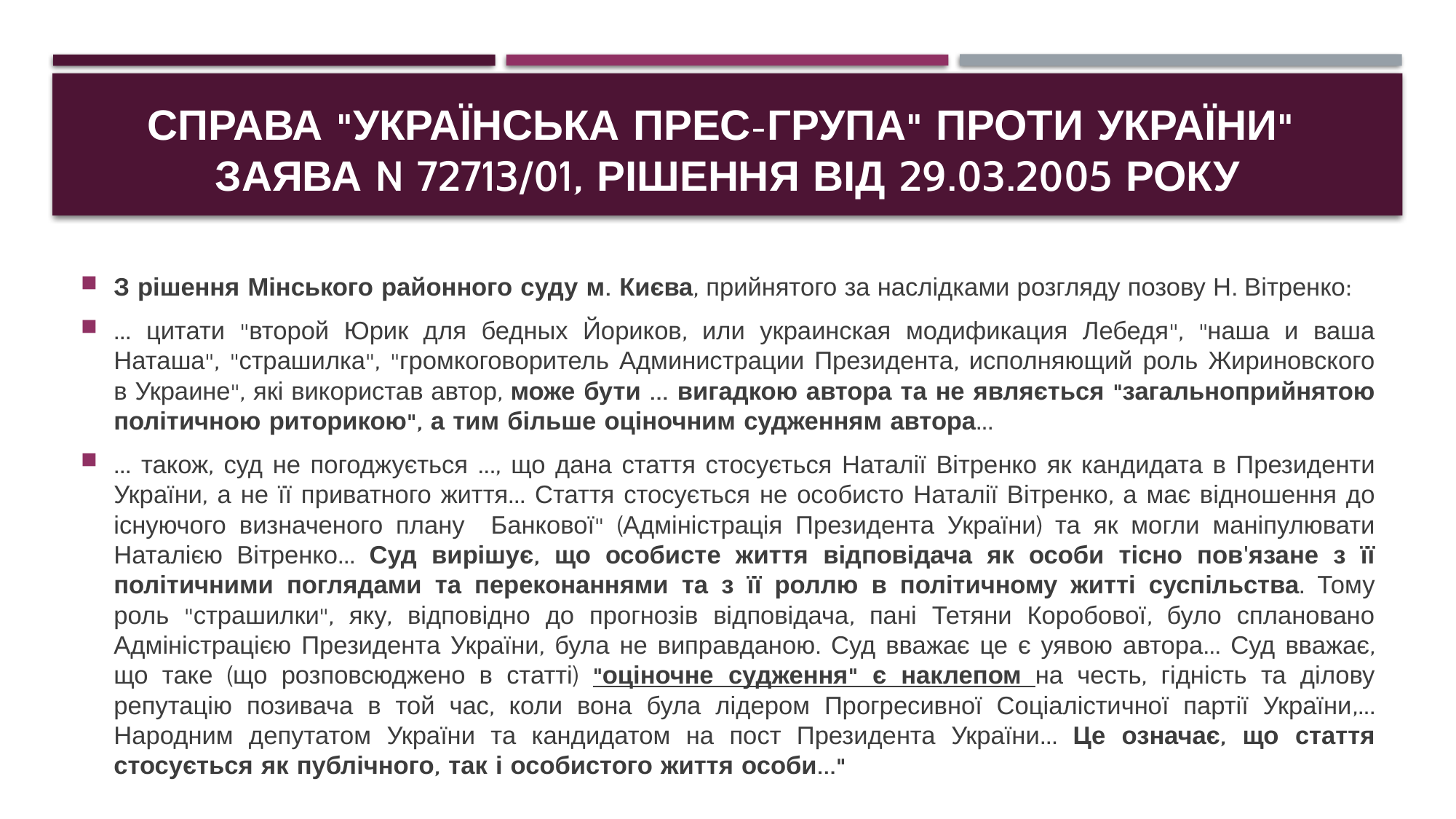

# Справа "Українська Прес-Група" проти України" Заява N 72713/01, рішення від 29.03.2005 року
З рішення Мінського районного суду м. Києва, прийнятого за наслідками розгляду позову Н. Вітренко:
... цитати "второй Юрик для бедных Йориков, или украинская модификация Лебедя", "наша и ваша Наташа", "страшилка", "громкоговоритель Администрации Президента, исполняющий роль Жириновского в Украине", які використав автор, може бути ... вигадкою автора та не являється "загальноприйнятою політичною риторикою", а тим більше оціночним судженням автора...
... також, суд не погоджується ..., що дана стаття стосується Наталії Вітренко як кандидата в Президенти України, а не її приватного життя... Стаття стосується не особисто Наталії Вітренко, а має відношення до існуючого визначеного плану  Банкової" (Адміністрація Президента України) та як могли маніпулювати Наталією Вітренко... Суд вирішує, що особисте життя відповідача як особи тісно пов'язане з її політичними поглядами та переконаннями та з її роллю в політичному житті суспільства. Тому роль "страшилки", яку, відповідно до прогнозів відповідача, пані Тетяни Коробової, було сплановано Адміністрацією Президента України, була не виправданою. Суд вважає це є уявою автора... Суд вважає, що таке (що розповсюджено в статті) "оціночне судження" є наклепом на честь, гідність та ділову репутацію позивача в той час, коли вона була лідером Прогресивної Соціалістичної партії України,... Народним депутатом України та кандидатом на пост Президента України... Це означає, що стаття стосується як публічного, так і особистого життя особи..."